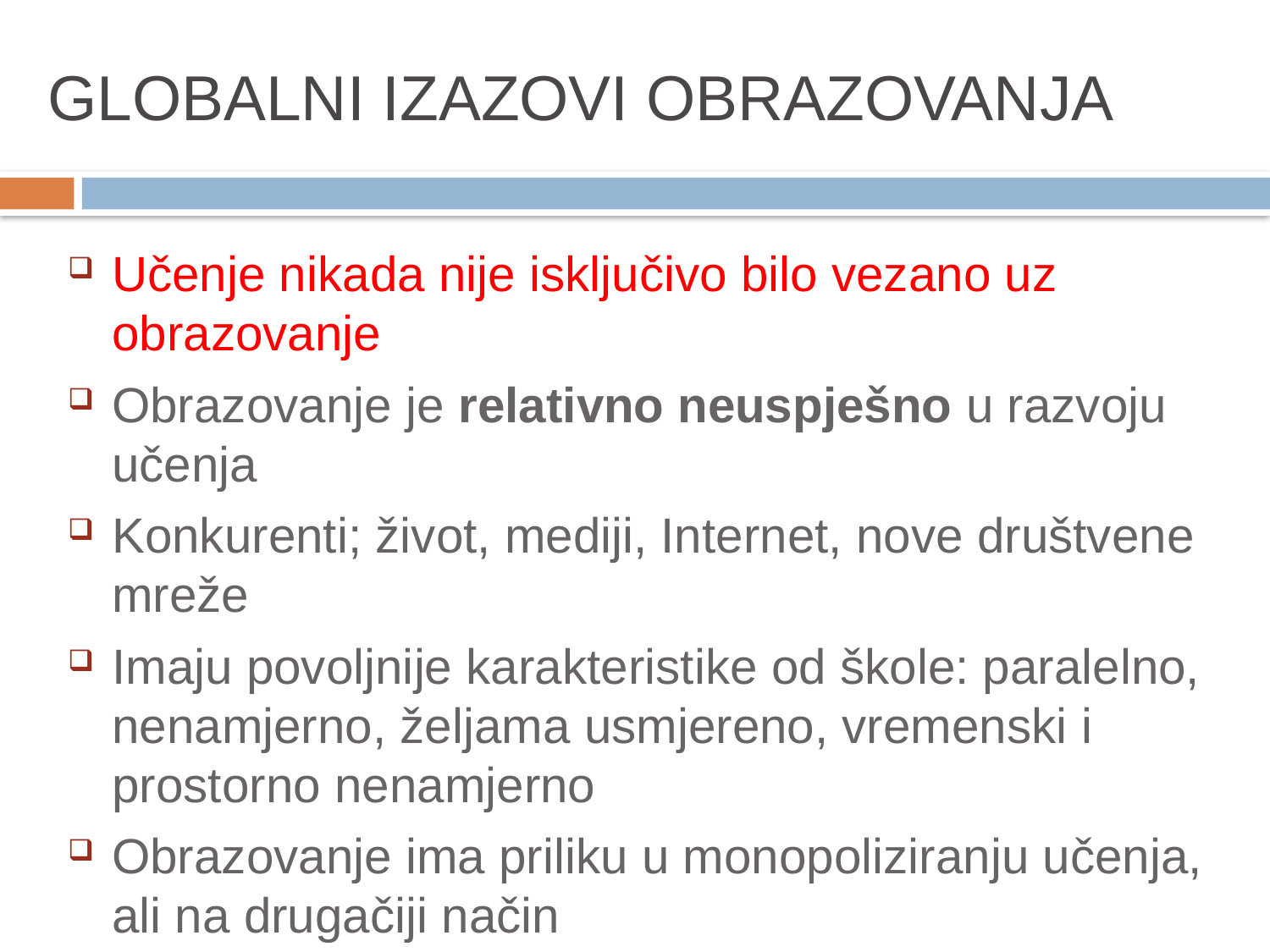

# GLOBALNI IZAZOVI OBRAZOVANJA
Učenje nikada nije isključivo bilo vezano uz obrazovanje
Obrazovanje je relativno neuspješno u razvoju učenja
Konkurenti; život, mediji, Internet, nove društvene mreže
Imaju povoljnije karakteristike od škole: paralelno, nenamjerno, željama usmjereno, vremenski i prostorno nenamjerno
Obrazovanje ima priliku u monopoliziranju učenja, ali na drugačiji način
POTREBNA JE PROMJENA